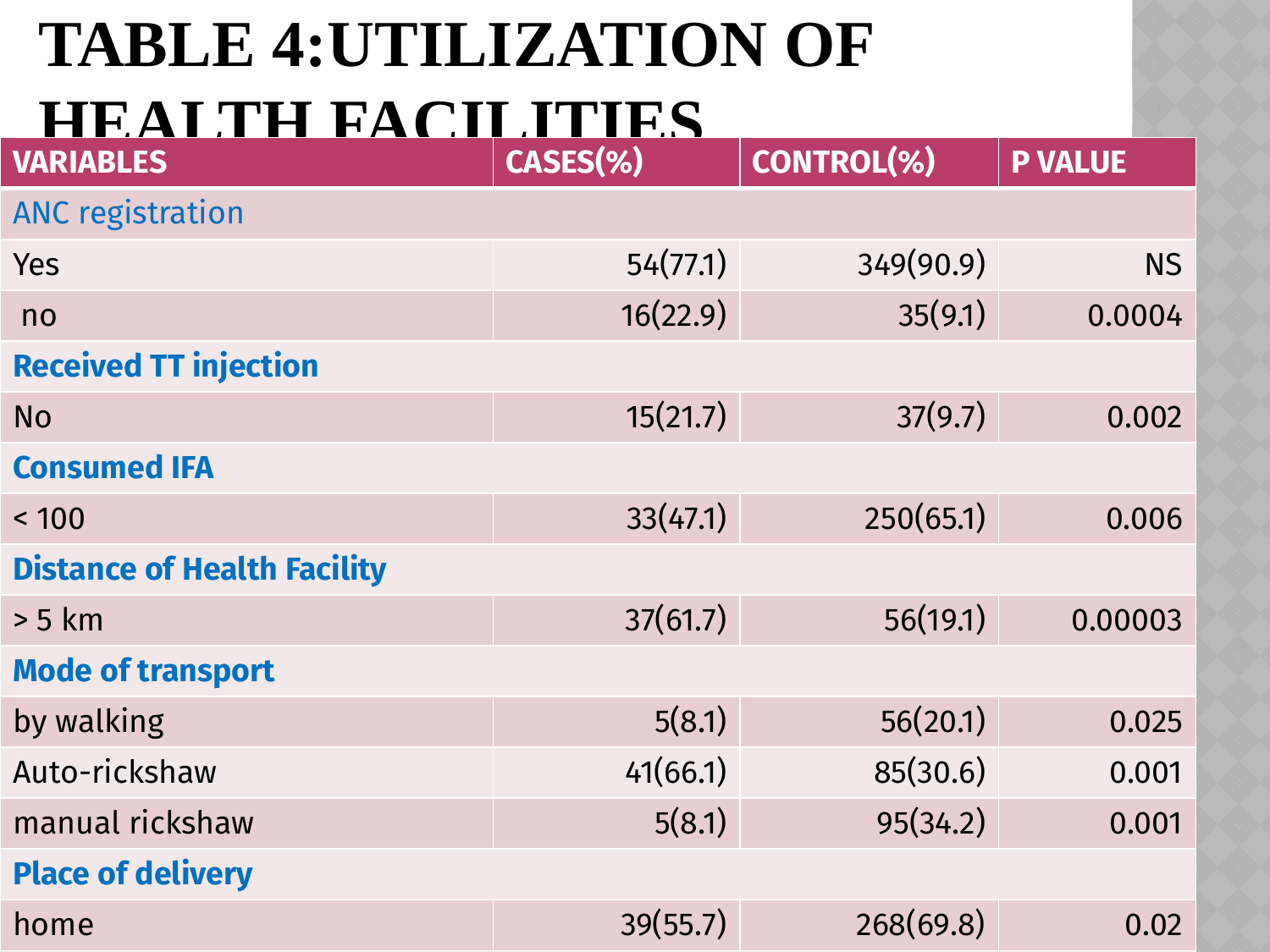

# TABLE 4:UTILIZATION OF HEALTH FACILITIES
| VARIABLES | CASES(%) | CONTROL(%) | P VALUE |
| --- | --- | --- | --- |
| ANC registration |  |  |  |
| Yes | 54(77.1) | 349(90.9) | NS |
| no | 16(22.9) | 35(9.1) | 0.0004 |
| Received TT injection |  |  |  |
| No | 15(21.7) | 37(9.7) | 0.002 |
| Consumed IFA |  |  |  |
| < 100 | 33(47.1) | 250(65.1) | 0.006 |
| Distance of Health Facility |  |  |  |
| > 5 km | 37(61.7) | 56(19.1) | 0.00003 |
| Mode of transport |  |  |  |
| by walking | 5(8.1) | 56(20.1) | 0.025 |
| Auto-rickshaw | 41(66.1) | 85(30.6) | 0.001 |
| manual rickshaw | 5(8.1) | 95(34.2) | 0.001 |
| Place of delivery |  |  |  |
| home | 39(55.7) | 268(69.8) | 0.02 |
| hospital | 31(44.3) | 116(30.2) | 0.02 |